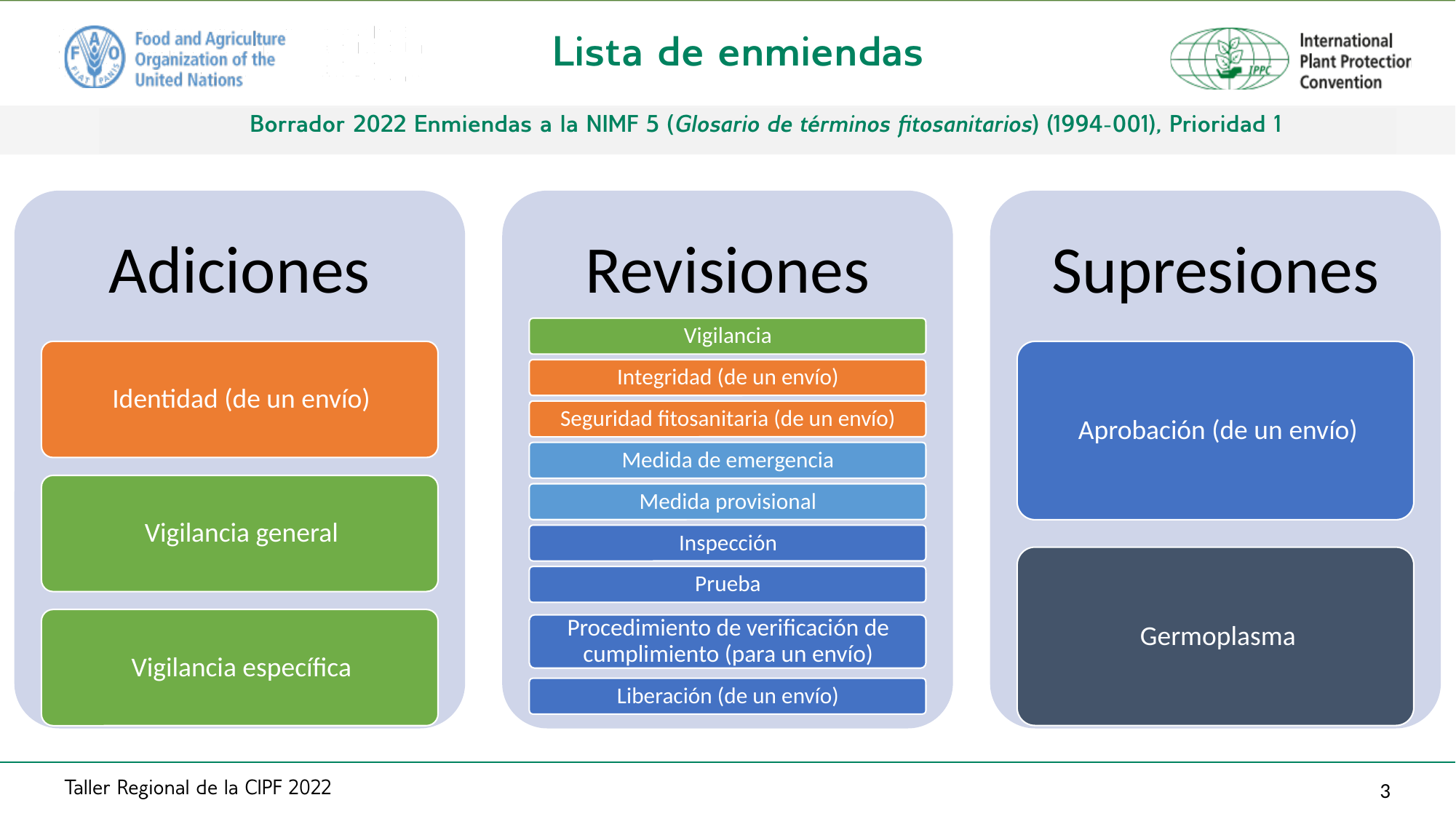

# Lista de enmiendas
Borrador 2022 Enmiendas a la NIMF 5 (Glosario de términos fitosanitarios) (1994-001), Prioridad 1
Adiciones
Identidad (de un envío)
Vigilancia general
Vigilancia específica
Revisiones
Vigilancia
Integridad (de un envío)
Seguridad fitosanitaria (de un envío)
Medida de emergencia
Medida provisional
Inspección
Prueba
Procedimiento de verificación de cumplimiento (para un envío)
Liberación (de un envío)
Supresiones
Aprobación (de un envío)
Germoplasma
Taller Regional de la CIPF 2022